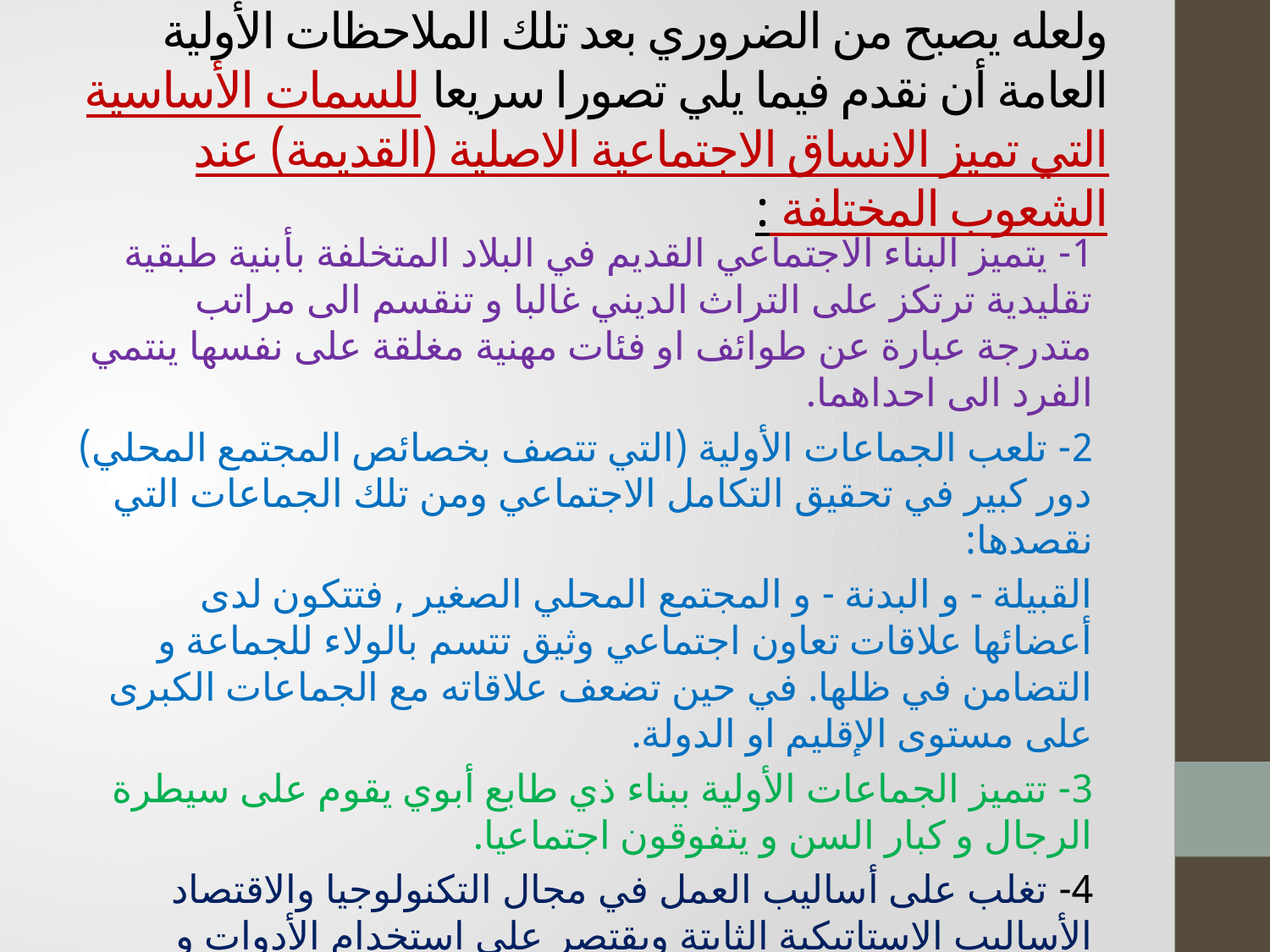

# ولعله يصبح من الضروري بعد تلك الملاحظات الأولية العامة أن نقدم فيما يلي تصورا سريعا للسمات الأساسية التي تميز الانساق الاجتماعية الاصلية (القديمة) عند الشعوب المختلفة :
1- يتميز البناء الاجتماعي القديم في البلاد المتخلفة بأبنية طبقية تقليدية ترتكز على التراث الديني غالبا و تنقسم الى مراتب متدرجة عبارة عن طوائف او فئات مهنية مغلقة على نفسها ينتمي الفرد الى احداهما.
2- تلعب الجماعات الأولية (التي تتصف بخصائص المجتمع المحلي) دور كبير في تحقيق التكامل الاجتماعي ومن تلك الجماعات التي نقصدها:
القبيلة - و البدنة - و المجتمع المحلي الصغير , فتتكون لدى أعضائها علاقات تعاون اجتماعي وثيق تتسم بالولاء للجماعة و التضامن في ظلها. في حين تضعف علاقاته مع الجماعات الكبرى على مستوى الإقليم او الدولة.
3- تتميز الجماعات الأولية ببناء ذي طابع أبوي يقوم على سيطرة الرجال و كبار السن و يتفوقون اجتماعيا.
4- تغلب على أساليب العمل في مجال التكنولوجيا والاقتصاد الأساليب الاستاتيكية الثابتة ويقتصر على استخدام الأدوات و المعدات.